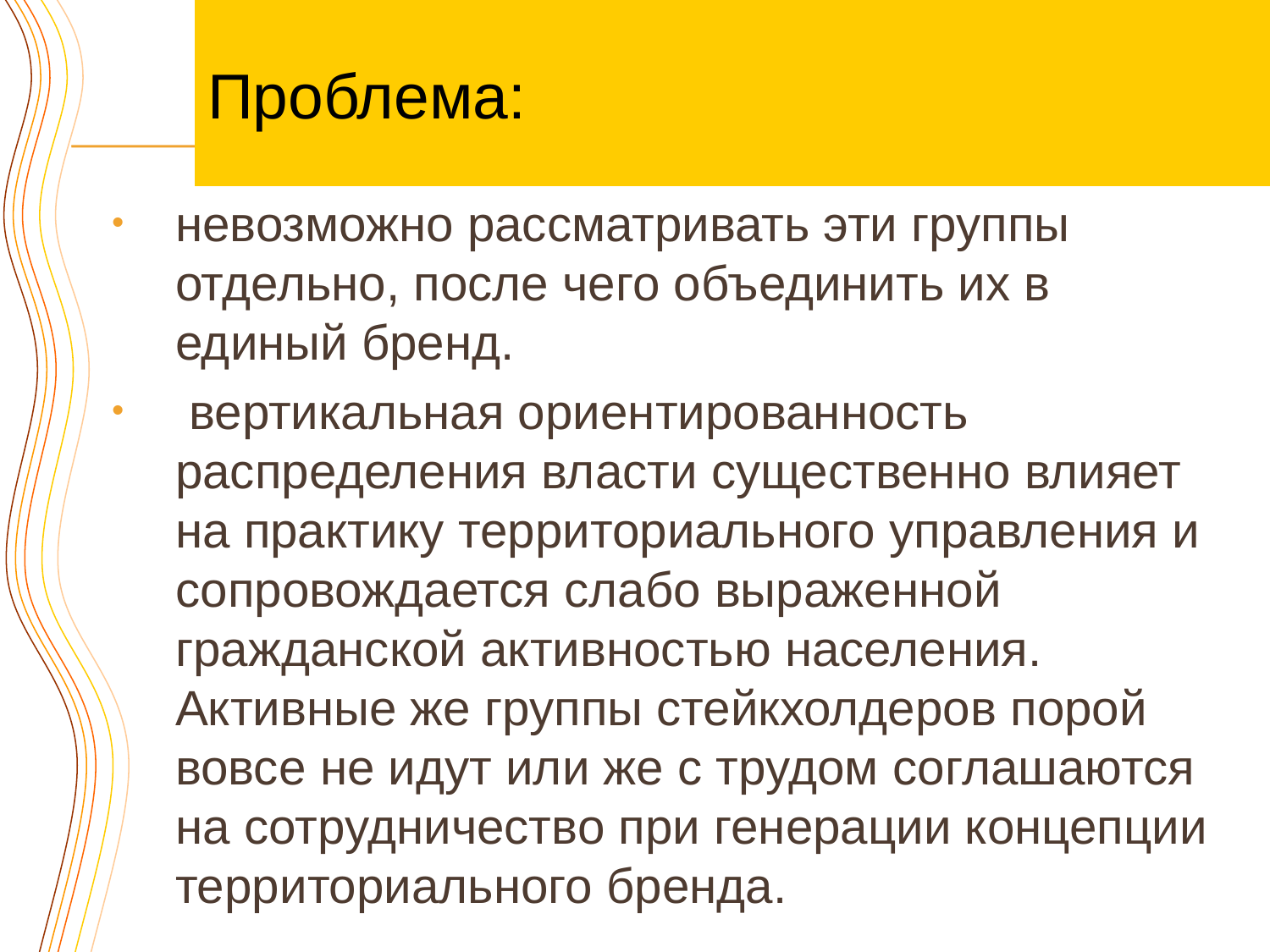

Проблема:

невозможно рассматривать эти группы отдельно, после чего объединить их в единый бренд.
 вертикальная ориентированность распределения власти существенно влияет на практику территориального управления и сопровождается слабо выраженной гражданской активностью населения. Активные же группы стейкхолдеров порой вовсе не идут или же с трудом соглашаются на сотрудничество при генерации концепции территориального бренда.